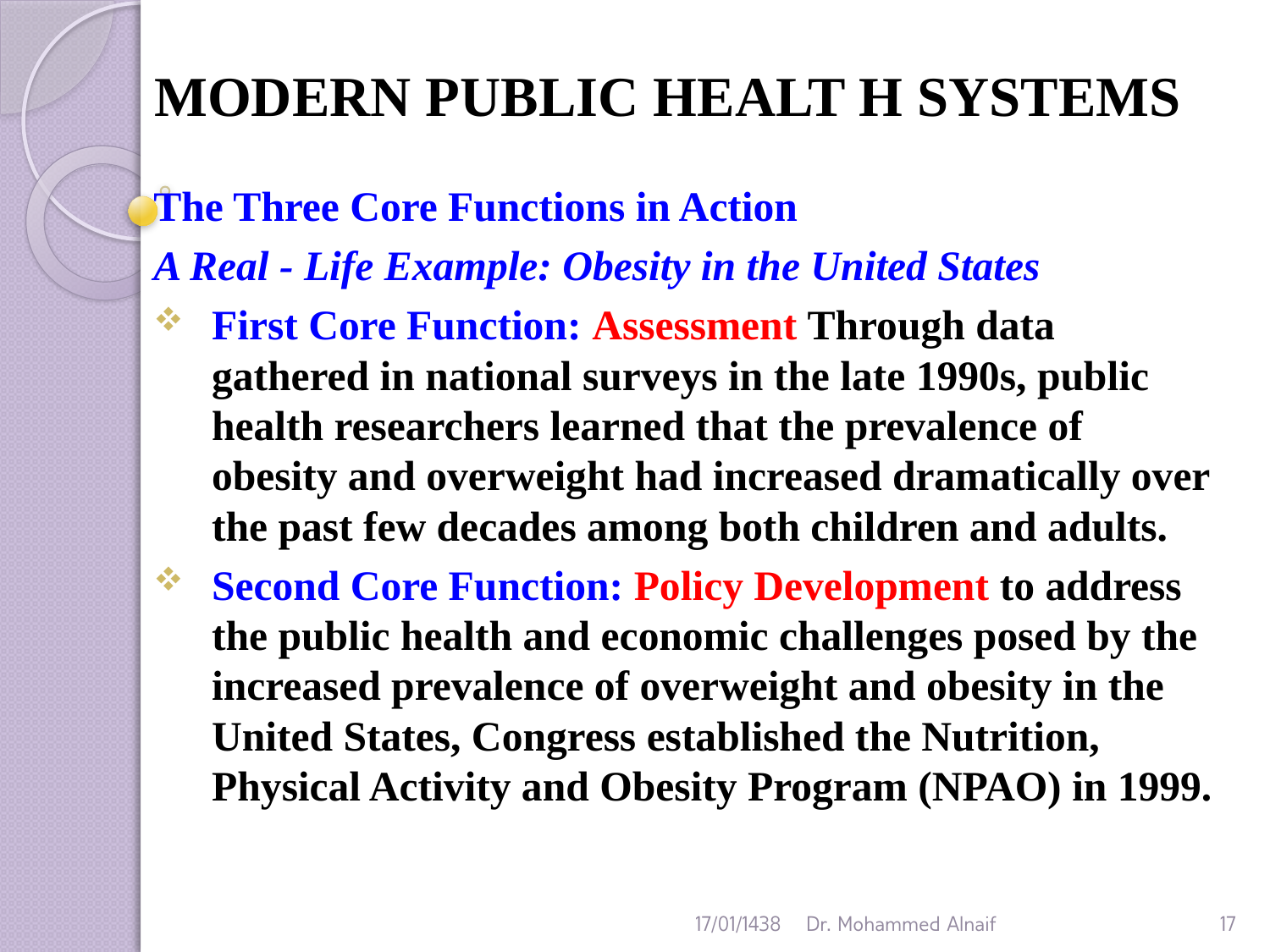

# MODERN PUBLIC HEALT H SYSTEMS
The Three Core Functions in Action
A Real - Life Example: Obesity in the United States
First Core Function: Assessment Through data gathered in national surveys in the late 1990s, public health researchers learned that the prevalence of obesity and overweight had increased dramatically over the past few decades among both children and adults.
Second Core Function: Policy Development to address the public health and economic challenges posed by the increased prevalence of overweight and obesity in the United States, Congress established the Nutrition, Physical Activity and Obesity Program (NPAO) in 1999.
17/01/1438
Dr. Mohammed Alnaif
17